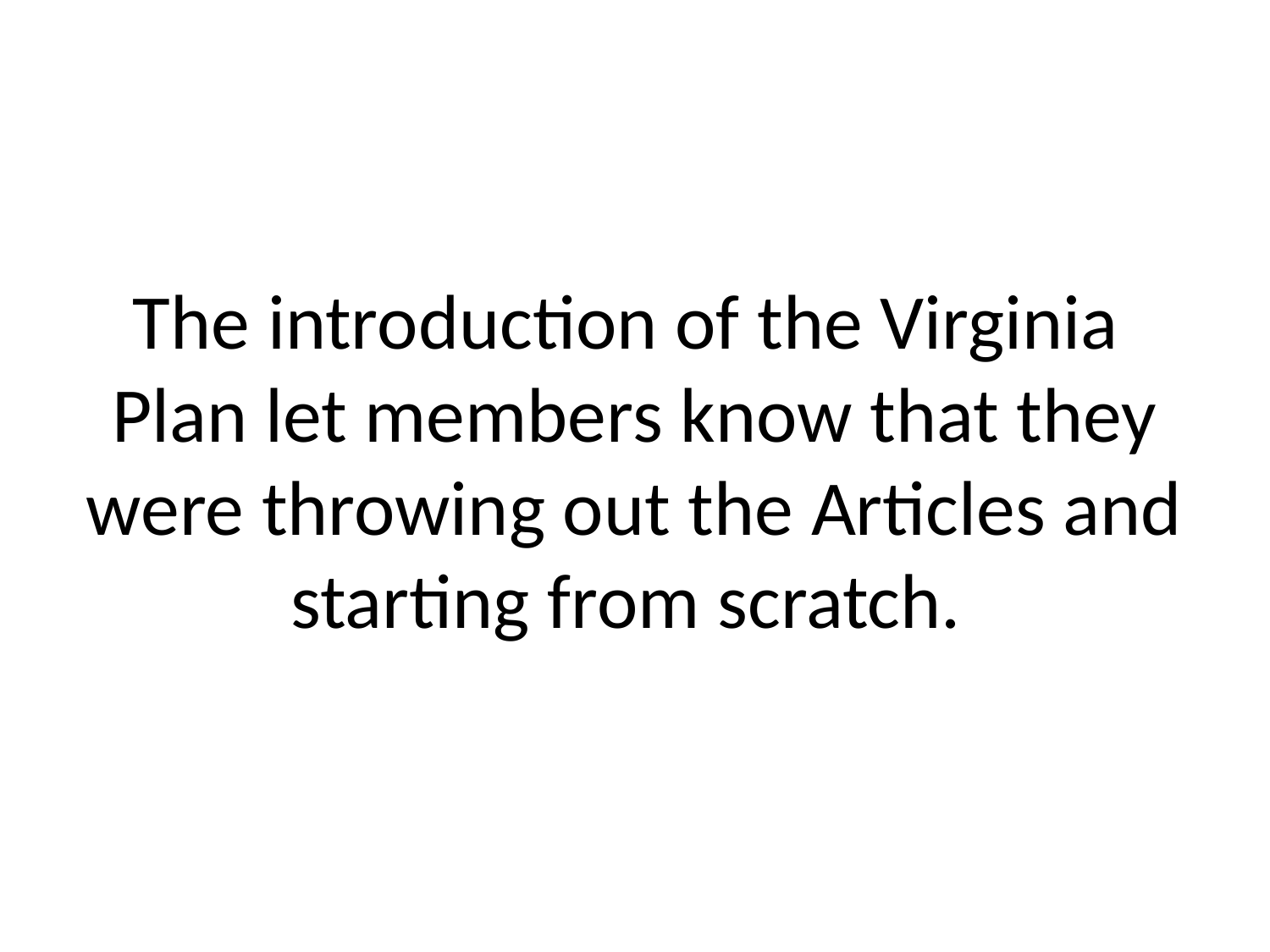

# The introduction of the Virginia  Plan let members know that they were throwing out the Articles and starting from scratch.